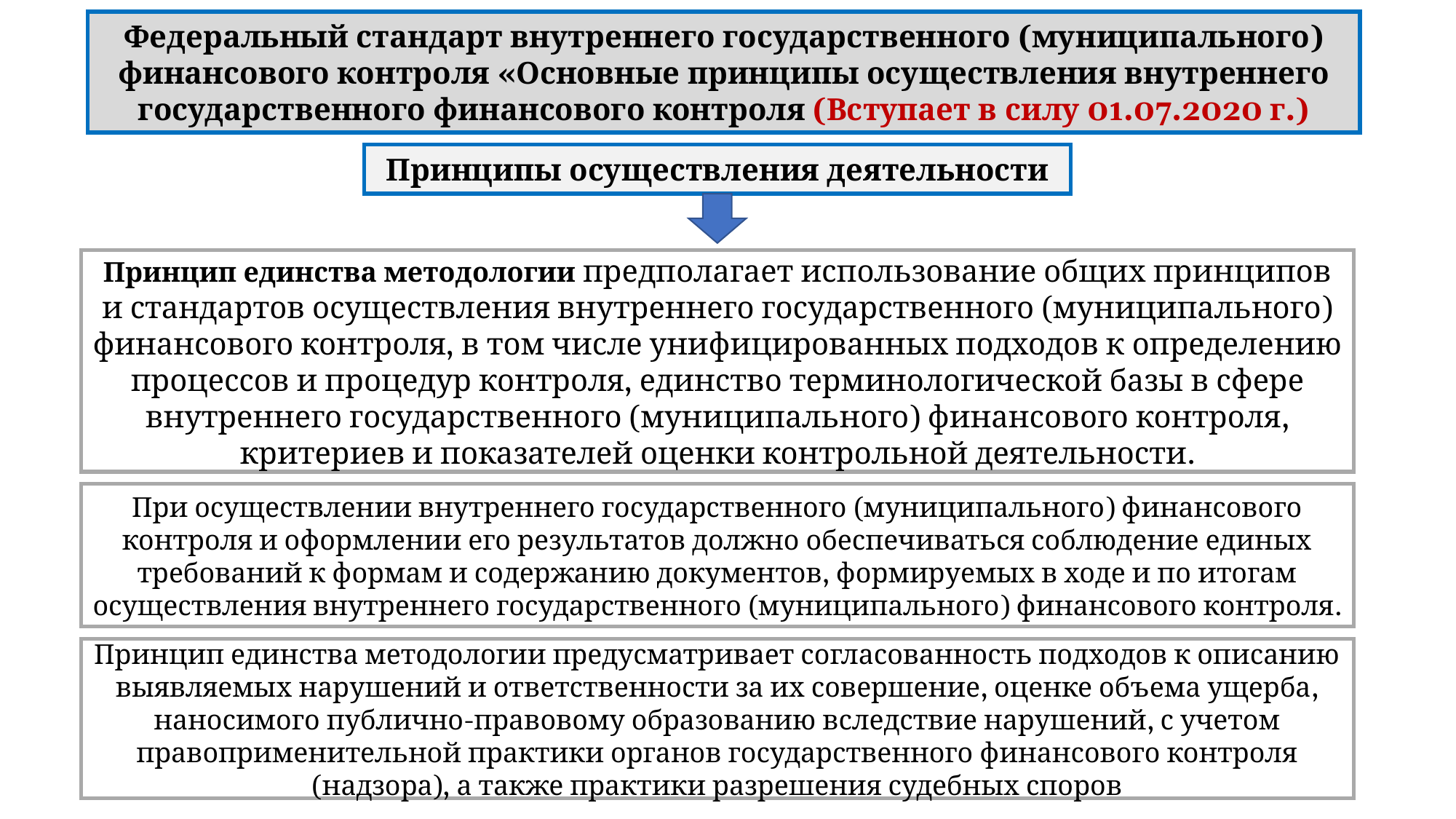

Федеральный стандарт внутреннего государственного (муниципального) финансового контроля «Основные принципы осуществления внутреннего государственного финансового контроля (Вступает в силу 01.07.2020 г.)
Принципы осуществления деятельности

Принцип единства методологии предполагает использование общих принципов и стандартов осуществления внутреннего государственного (муниципального) финансового контроля, в том числе унифицированных подходов к определению процессов и процедур контроля, единство терминологической базы в сфере внутреннего государственного (муниципального) финансового контроля, критериев и показателей оценки контрольной деятельности.
При осуществлении внутреннего государственного (муниципального) финансового контроля и оформлении его результатов должно обеспечиваться соблюдение единых требований к формам и содержанию документов, формируемых в ходе и по итогам осуществления внутреннего государственного (муниципального) финансового контроля.
Принцип единства методологии предусматривает согласованность подходов к описанию выявляемых нарушений и ответственности за их совершение, оценке объема ущерба, наносимого публично-правовому образованию вследствие нарушений, с учетом правоприменительной практики органов государственного финансового контроля (надзора), а также практики разрешения судебных споров